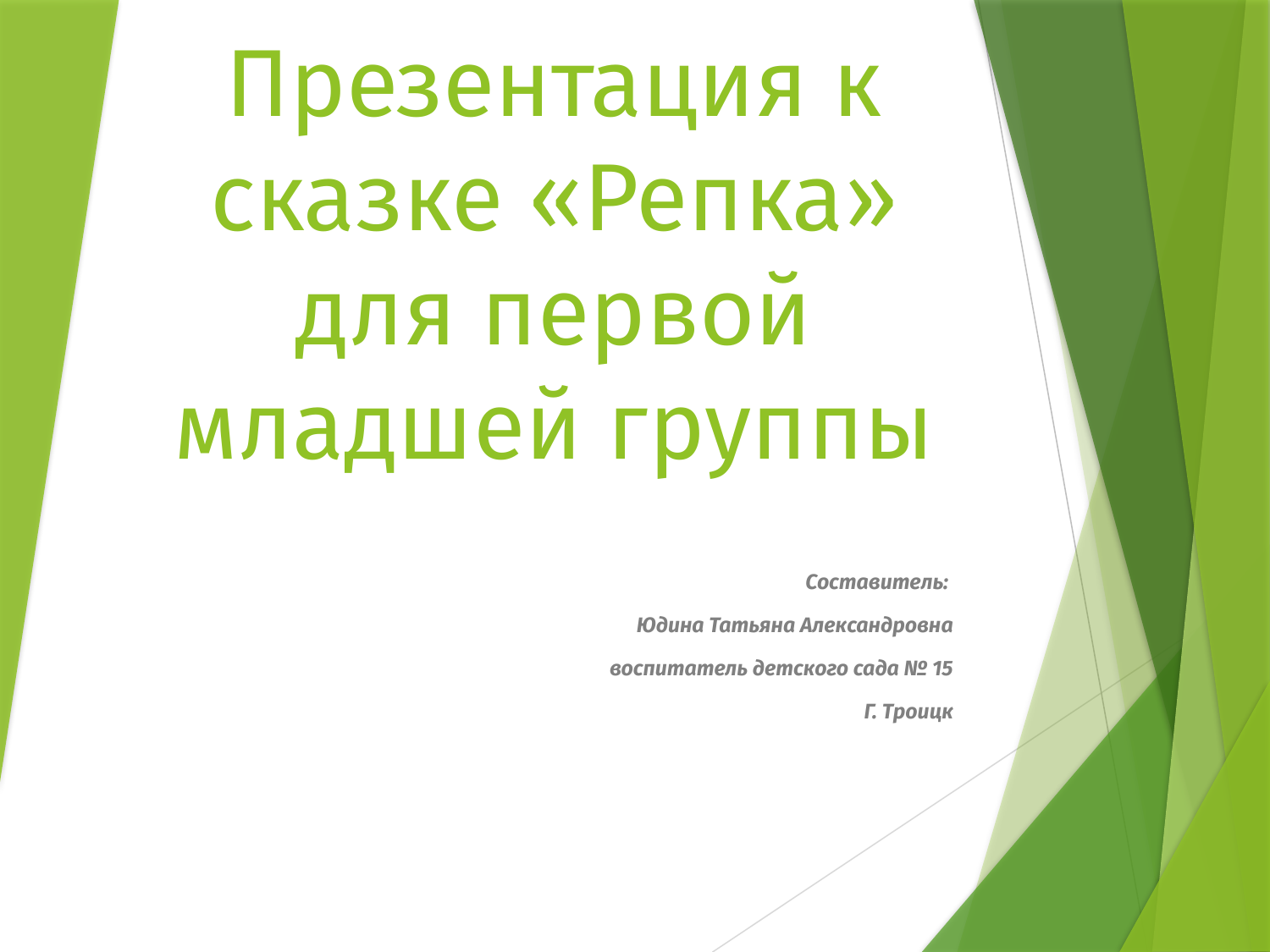

# Презентация к сказке «Репка» для первой младшей группы
Составитель:
Юдина Татьяна Александровна
воспитатель детского сада № 15
Г. Троицк